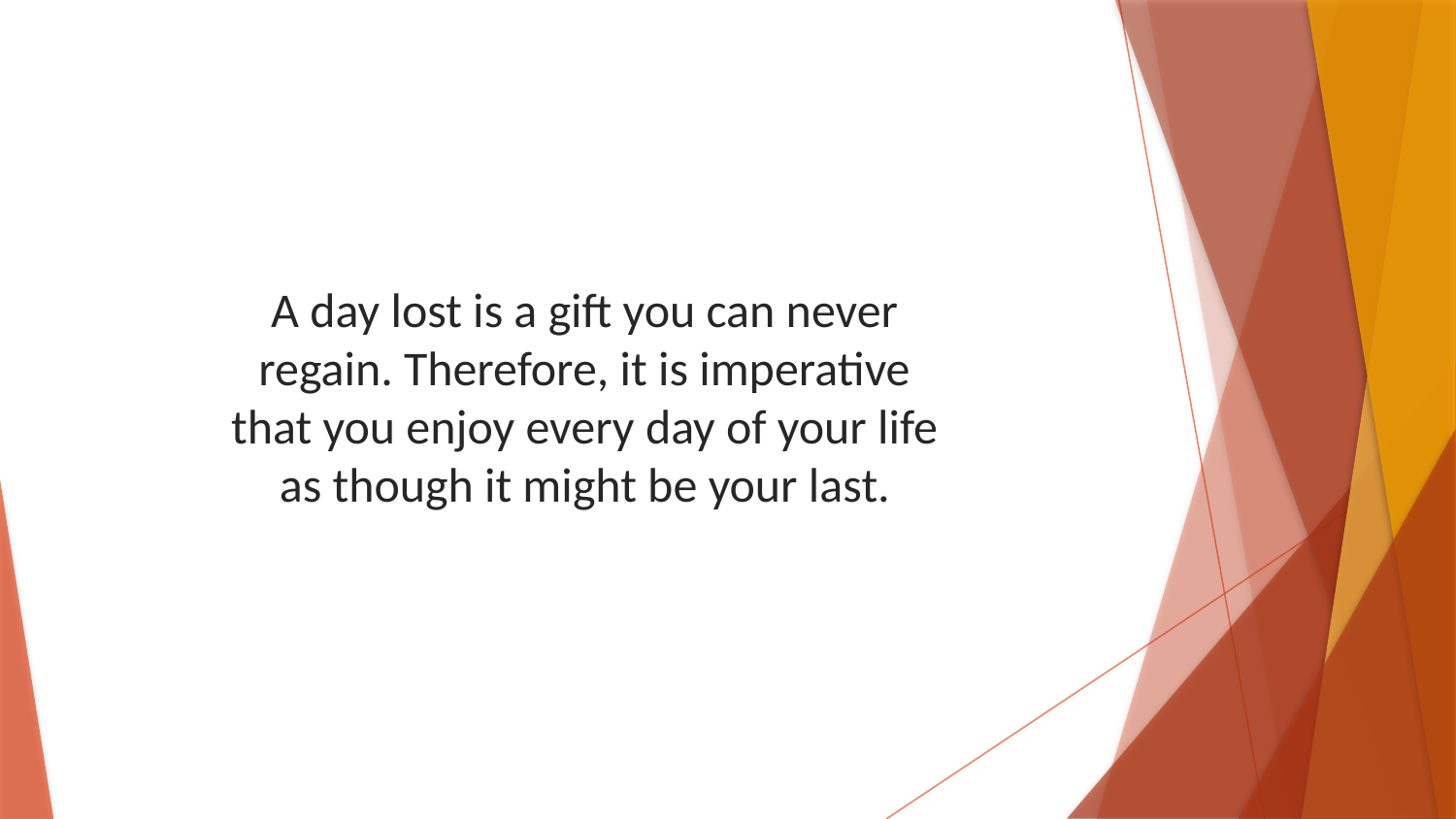

A day lost is a gift you can never regain. Therefore, it is imperative that you enjoy every day of your life as though it might be your last.